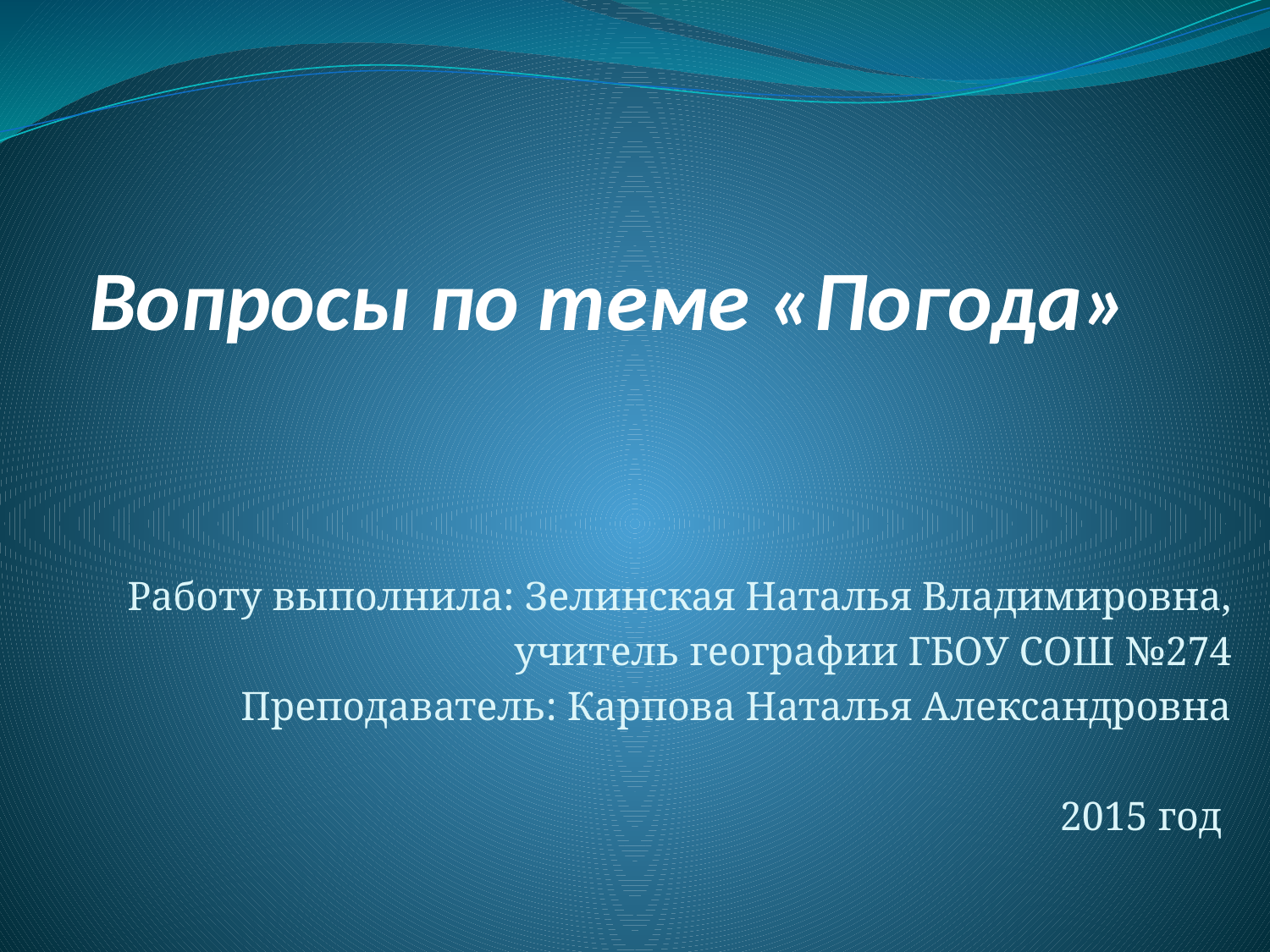

# Вопросы по теме «Погода»
Работу выполнила: Зелинская Наталья Владимировна,
учитель географии ГБОУ СОШ №274
Преподаватель: Карпова Наталья Александровна

2015 год